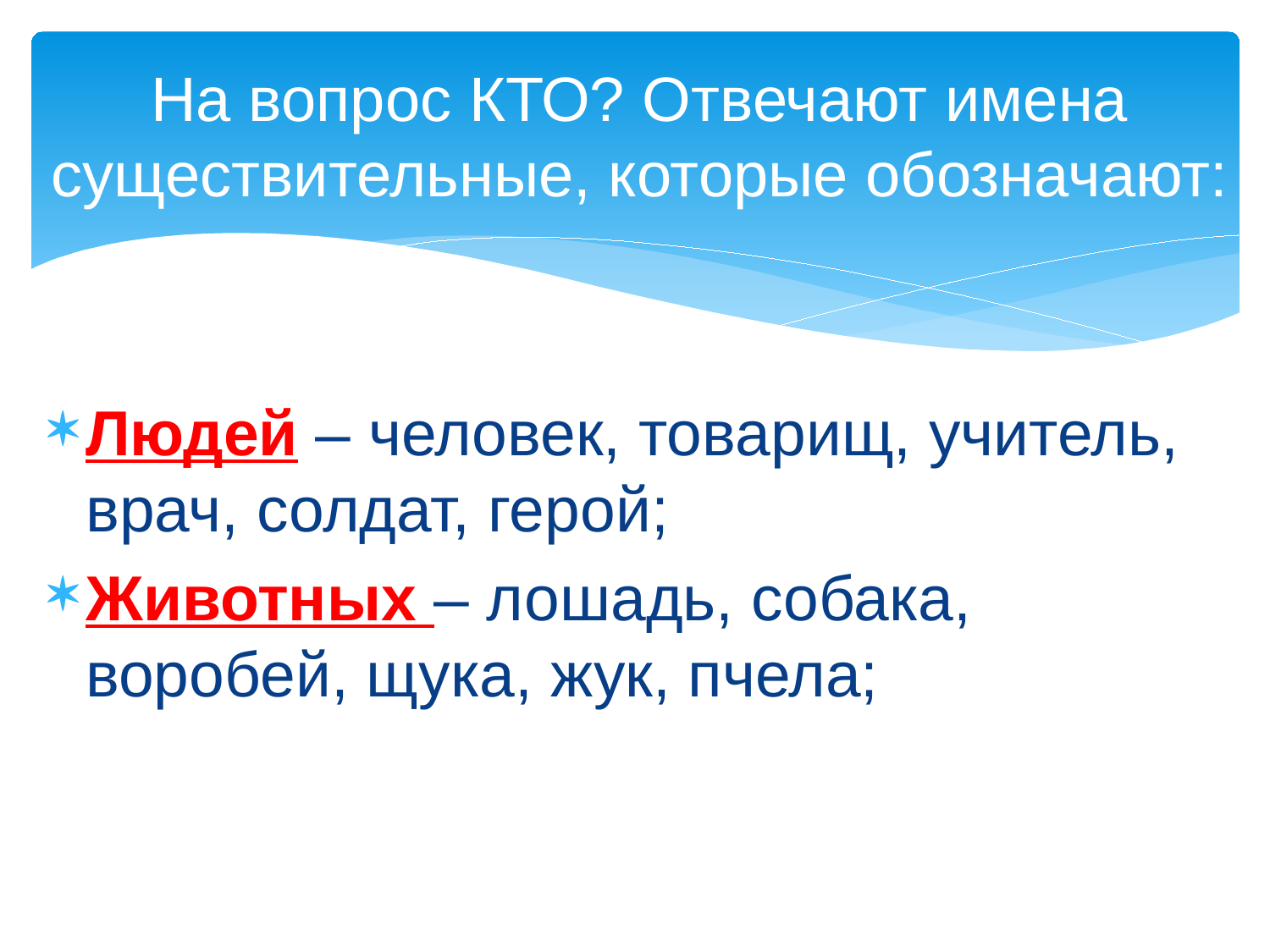

# На вопрос КТО? Отвечают имена существительные, которые обозначают:
Людей – человек, товарищ, учитель, врач, солдат, герой;
Животных – лошадь, собака, воробей, щука, жук, пчела;